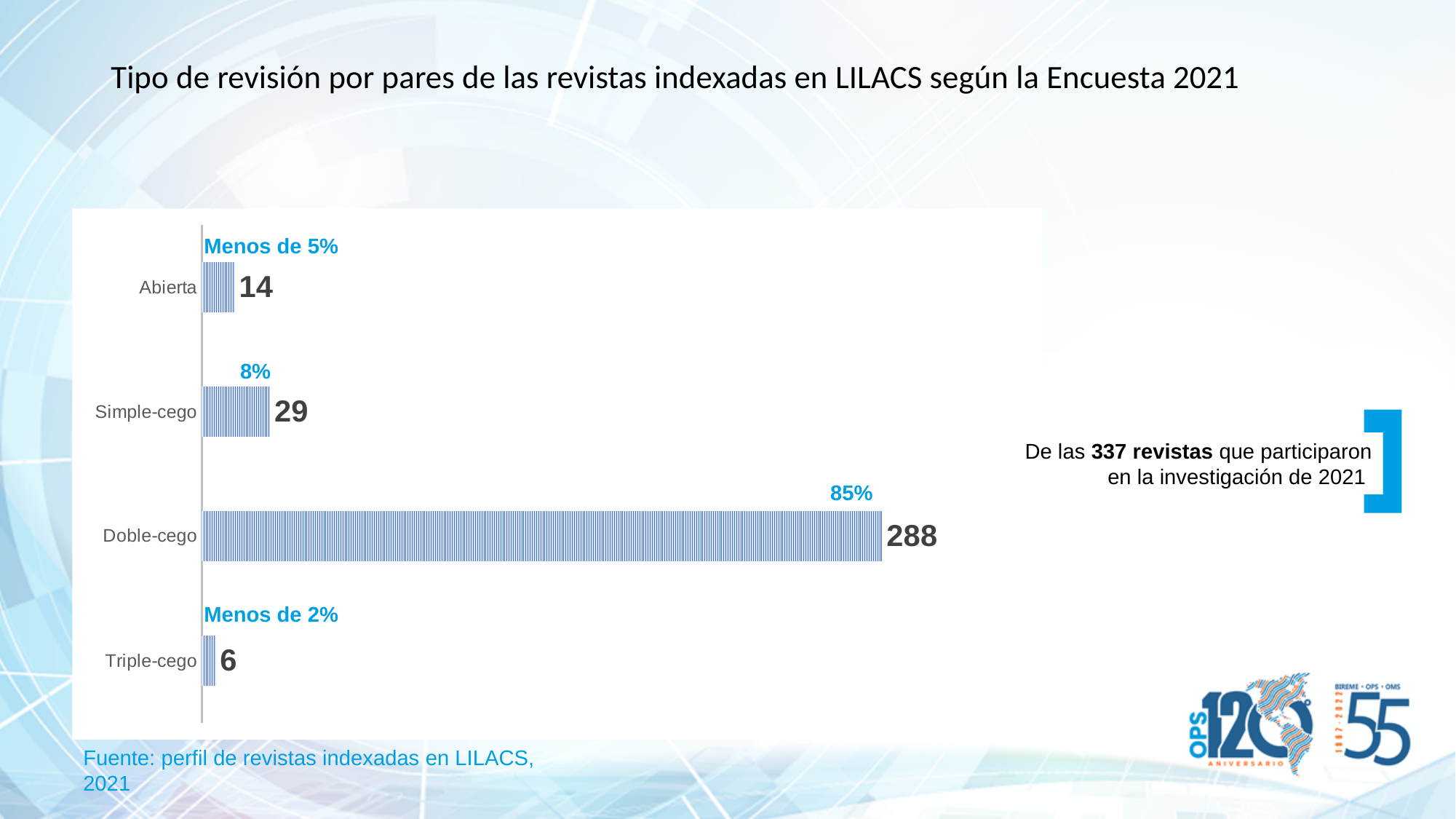

# Tipo de revisión por pares de las revistas indexadas en LILACS según la Encuesta 2021

### Chart

| Category | Série 1 |
|---|---|
| Triple-cego | 6.0 |
| Doble-cego | 288.0 |
| Simple-cego | 29.0 |
| Abierta | 14.0 |
Menos de 5%
8%

De las 337 revistas que participaron en la investigación de 2021
85%
Menos de 2%
Fuente: perfil de revistas indexadas en LILACS, 2021